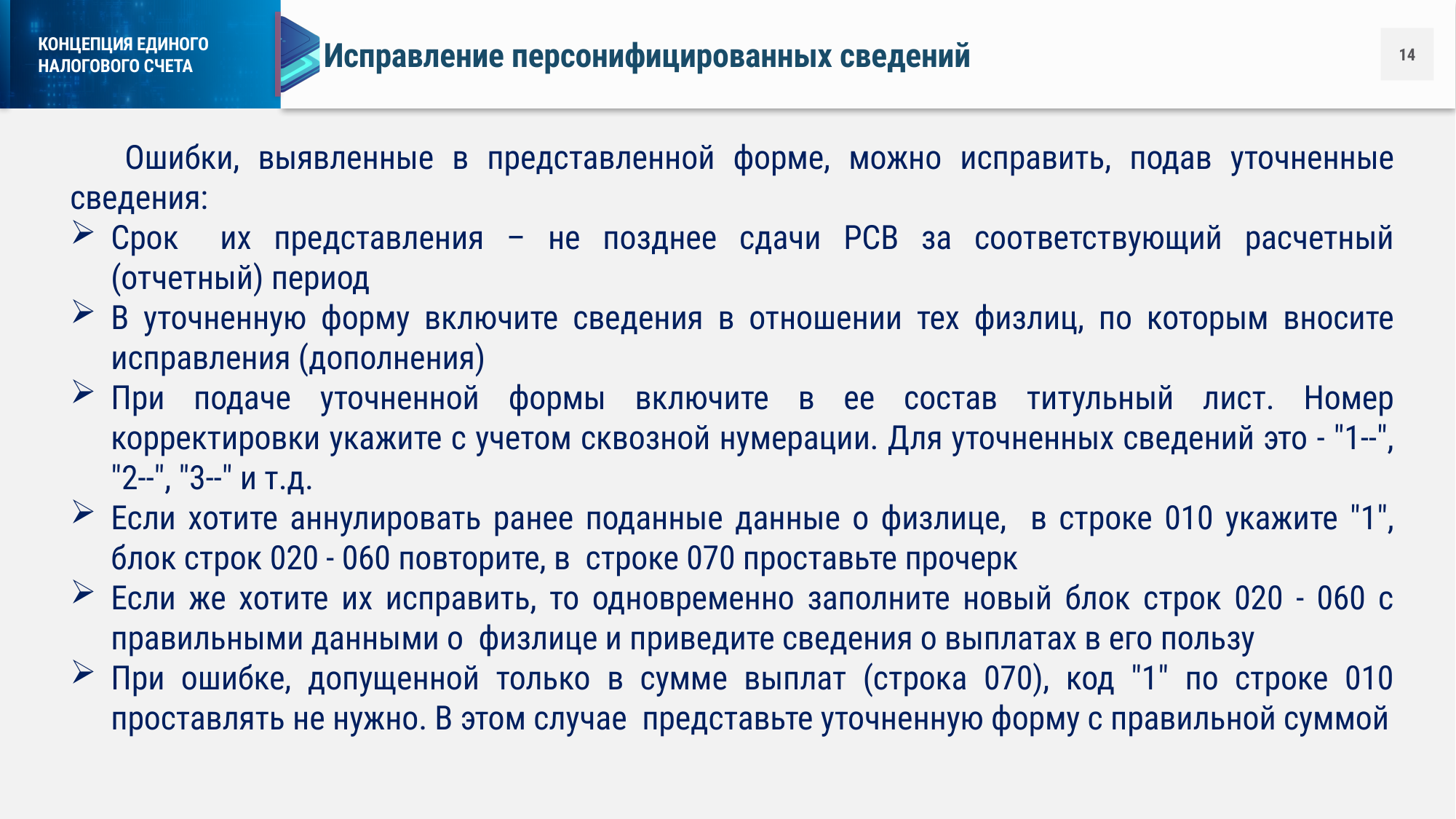

Исправление персонифицированных сведений
Ошибки, выявленные в представленной форме, можно исправить, подав уточненные сведения:
Срок	их представления – не позднее сдачи РСВ за соответствующий расчетный (отчетный) период
В уточненную форму включите сведения в отношении тех физлиц, по которым вносите исправления (дополнения)
При подаче уточненной формы включите в ее состав титульный лист. Номер корректировки укажите с учетом сквозной нумерации. Для уточненных сведений это - "1--", "2--", "3--" и т.д.
Если хотите аннулировать ранее поданные данные о физлице,  в строке 010 укажите "1", блок строк 020 - 060 повторите, в  строке 070 проставьте прочерк
Если же хотите их исправить, то одновременно заполните новый блок строк 020 - 060 с правильными данными о  физлице и приведите сведения о выплатах в его пользу
При ошибке, допущенной только в сумме выплат (строка 070), код "1" по строке 010 проставлять не нужно. В этом случае  представьте уточненную форму с правильной суммой